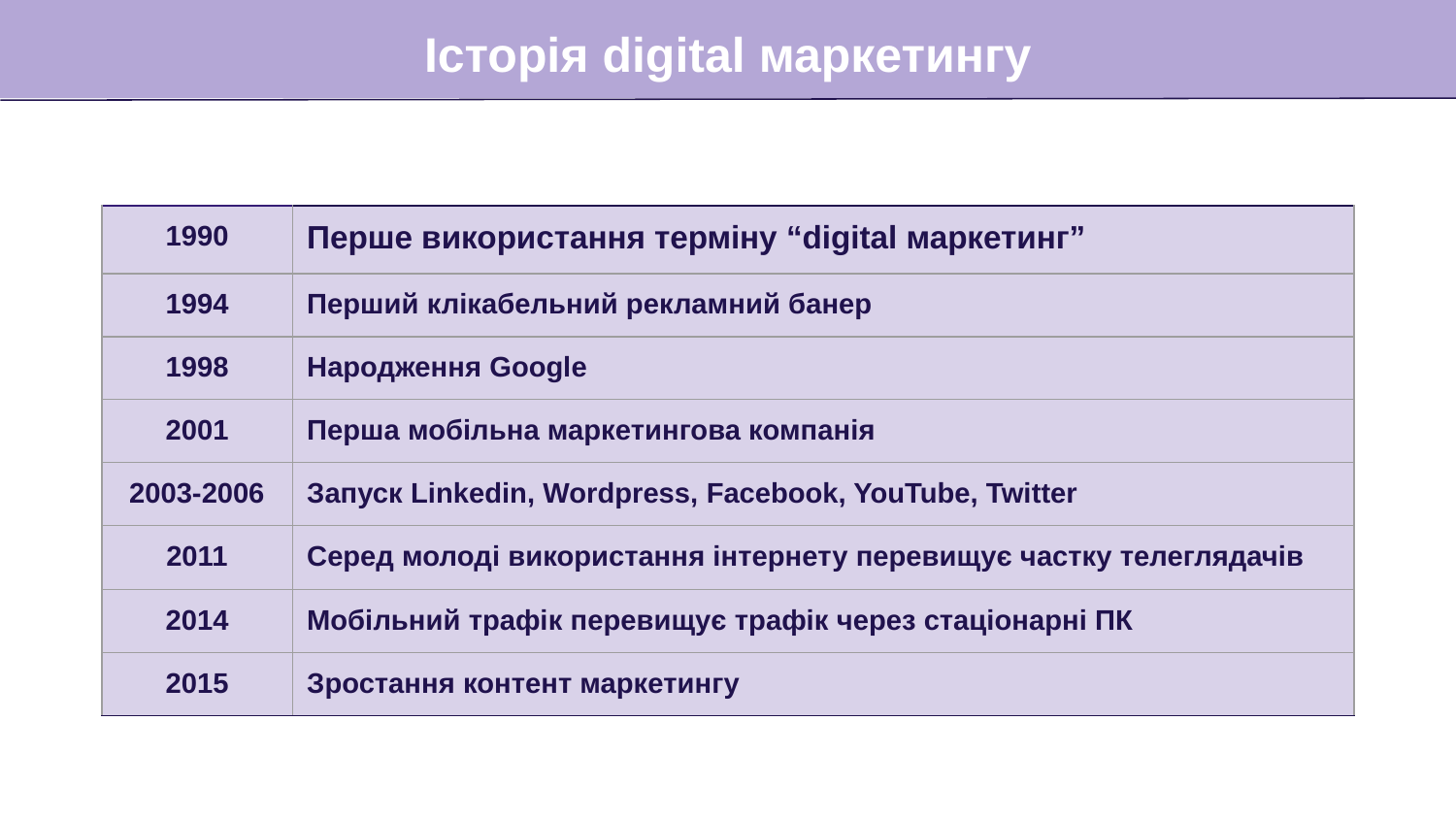

Історія digital маркетингу

| 1990 | Перше використання терміну “digital маркетинг” |
| --- | --- |
| 1994 | Перший клікабельний рекламний банер |
| 1998 | Народження Google |
| 2001 | Перша мобільна маркетингова компанія |
| 2003-2006 | Запуск Linkedin, Wordpress, Facebook, YouTube, Twitter |
| 2011 | Серед молоді використання інтернету перевищує частку телеглядачів |
| 2014 | Мобільний трафік перевищує трафік через стаціонарні ПК |
| 2015 | Зростання контент маркетингу |